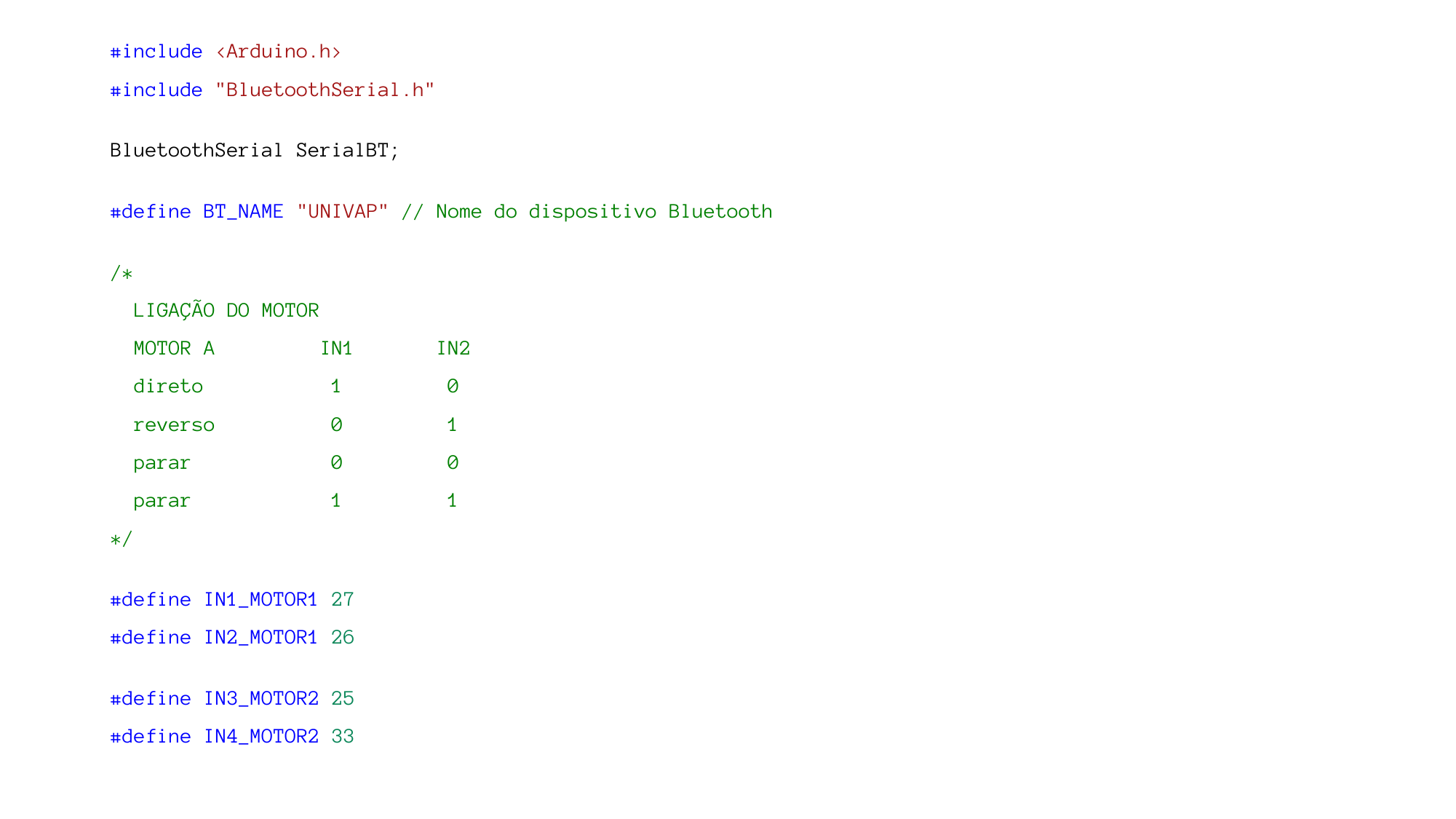

#include <Arduino.h>
#include "BluetoothSerial.h"
BluetoothSerial SerialBT;
#define BT_NAME "UNIVAP" // Nome do dispositivo Bluetooth
/*
  LIGAÇÃO DO MOTOR
  MOTOR A         IN1       IN2
  direto           1         0
  reverso          0         1
  parar            0         0
  parar            1         1
*/
#define IN1_MOTOR1 27
#define IN2_MOTOR1 26
#define IN3_MOTOR2 25
#define IN4_MOTOR2 33